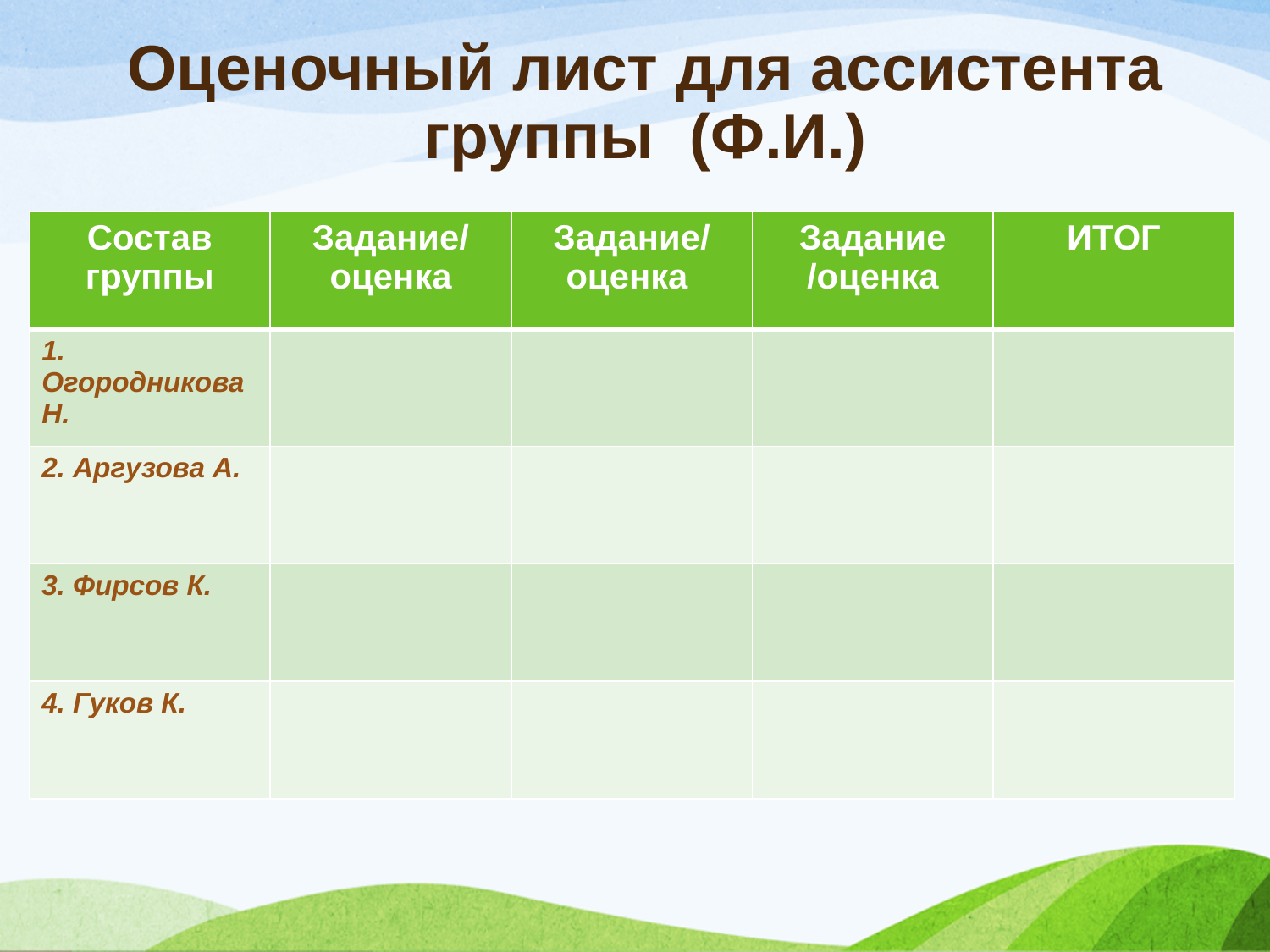

# Оценочный лист для ассистента группы  (Ф.И.)
| Состав группы | Задание/оценка | Задание/оценка | Задание /оценка | ИТОГ |
| --- | --- | --- | --- | --- |
| 1. Огородникова Н. |  |  |  |  |
| 2. Аргузова А. |  |  |  |  |
| 3. Фирсов К. |  |  |  |  |
| 4. Гуков К. |  |  |  |  |